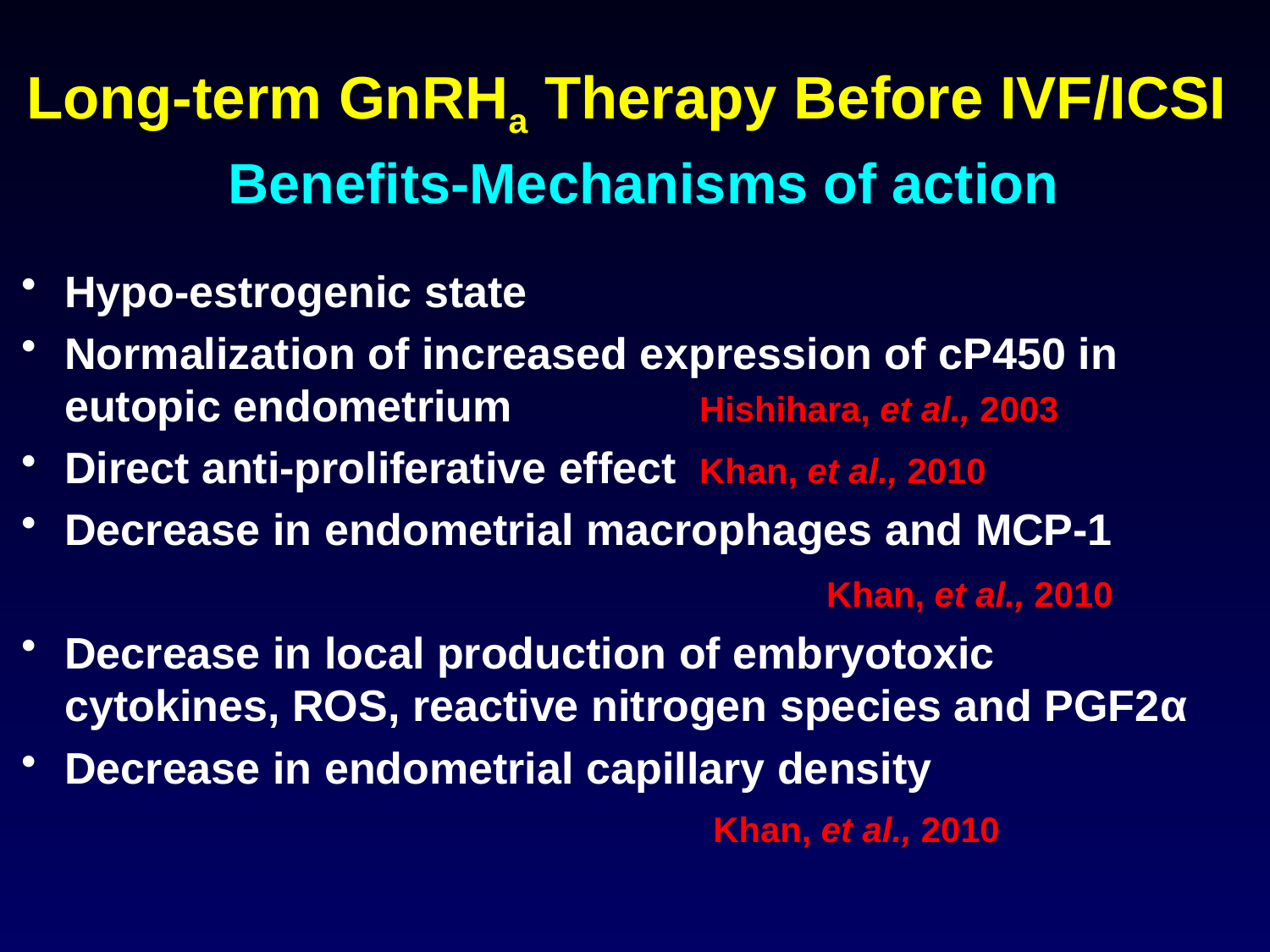

# Long‐term GnRHa Therapy Before IVF/ICSI Benefits‐Mechanisms of action
Hypo‐estrogenic state
Normalization of increased expression of cP450 in eutopic endometrium 		Hishihara, et al., 2003
Direct anti‐proliferative effect	Khan, et al., 2010
Decrease in endometrial macrophages and MCP‐1
							Khan, et al., 2010
Decrease in local production of embryotoxic cytokines, ROS, reactive nitrogen species and PGF2α
Decrease in endometrial capillary density 								 Khan, et al., 2010